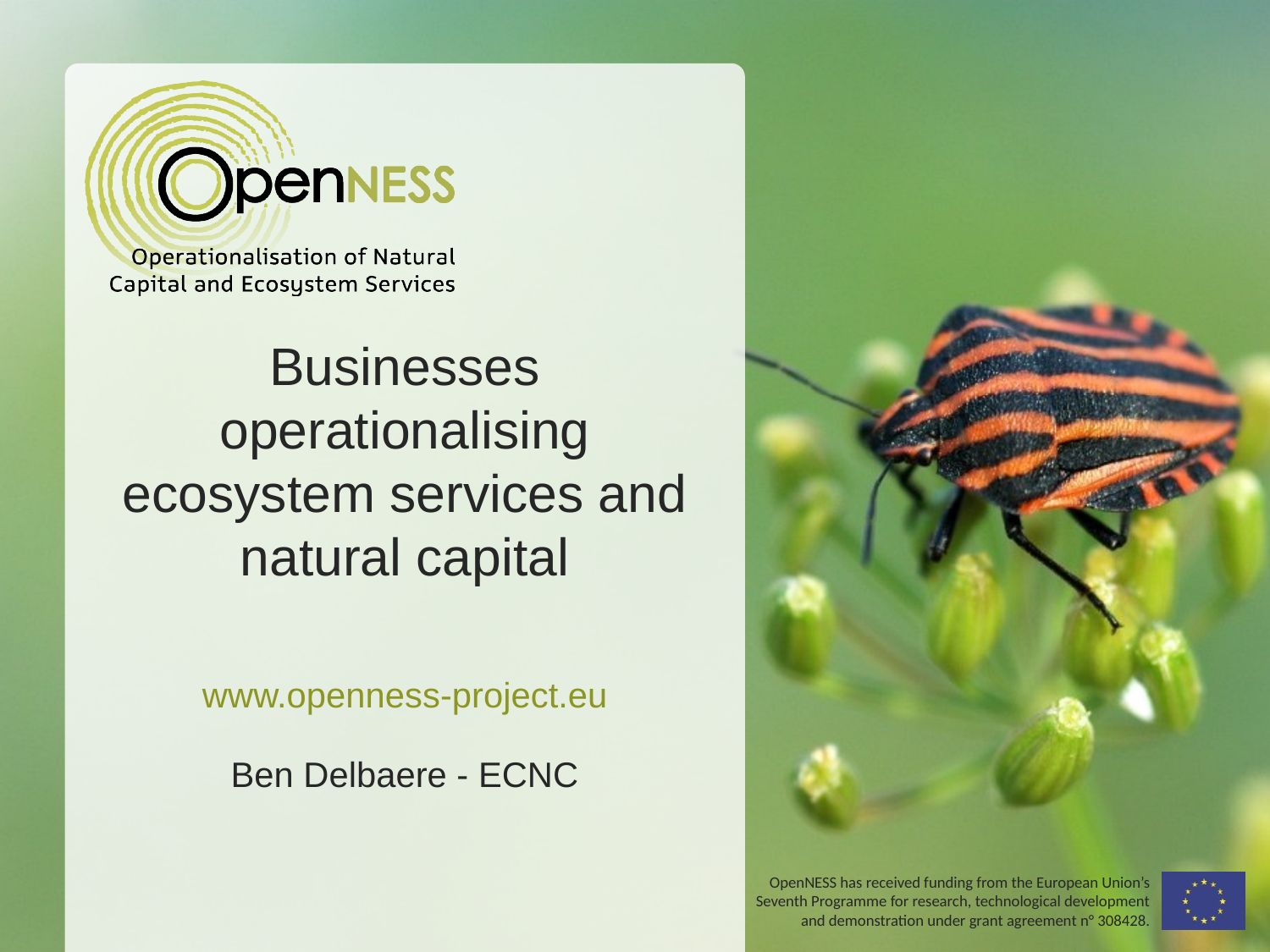

Businesses operationalising ecosystem services and natural capital
Ben Delbaere - ECNC